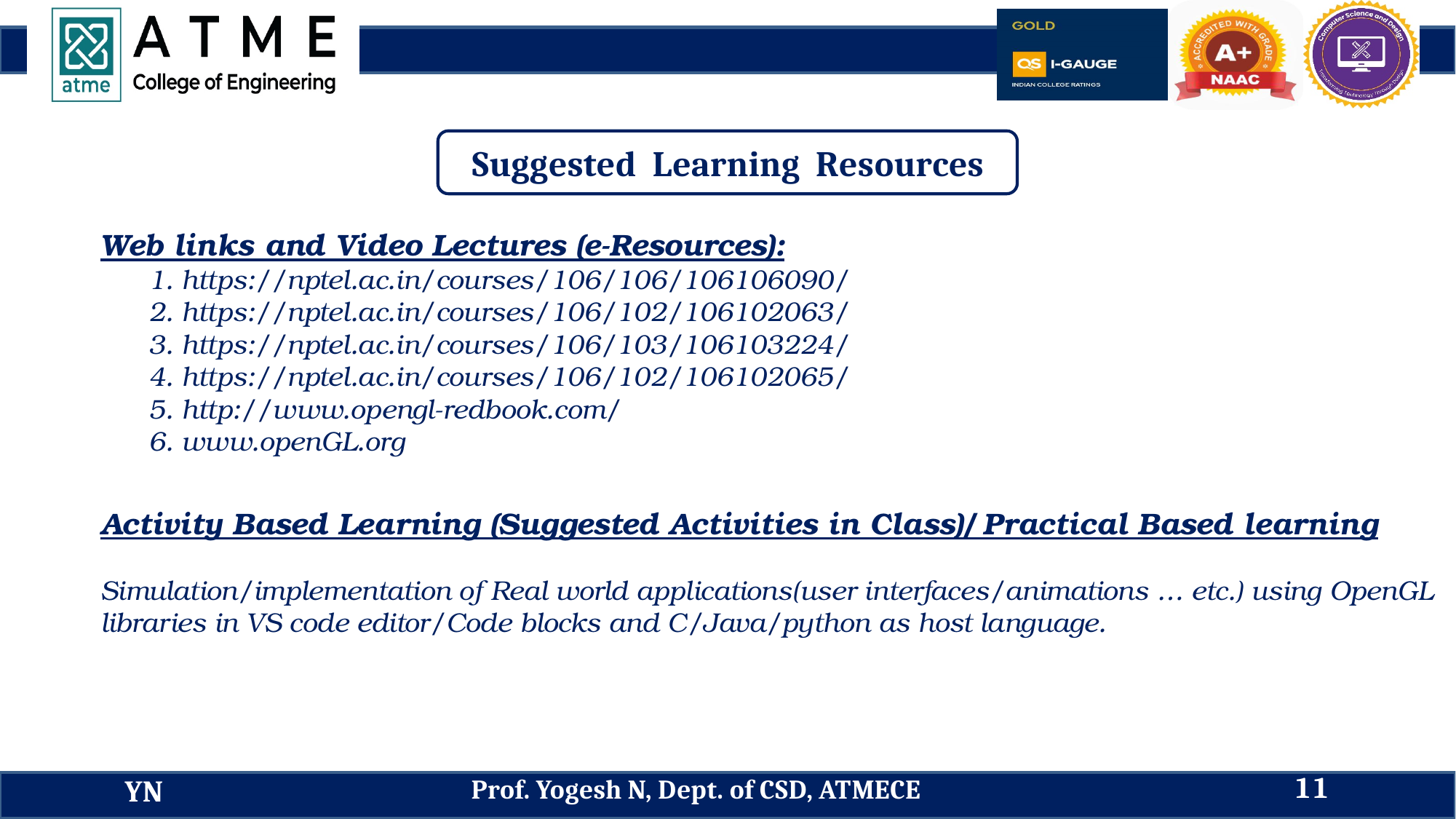

Suggested  Learning  Resources
Web links and Video Lectures (e-Resources):
1. https://nptel.ac.in/courses/106/106/106106090/
2. https://nptel.ac.in/courses/106/102/106102063/
3. https://nptel.ac.in/courses/106/103/106103224/
4. https://nptel.ac.in/courses/106/102/106102065/
5. http://www.opengl-redbook.com/
6. www.openGL.org
Activity Based Learning (Suggested Activities in Class)/ Practical Based learning

Simulation/implementation of Real world applications(user interfaces/animations … etc.) using OpenGL libraries in VS code editor/Code blocks and C/Java/python as host language.
11
Prof. Yogesh N, Dept. of CSD, ATMECE
YN